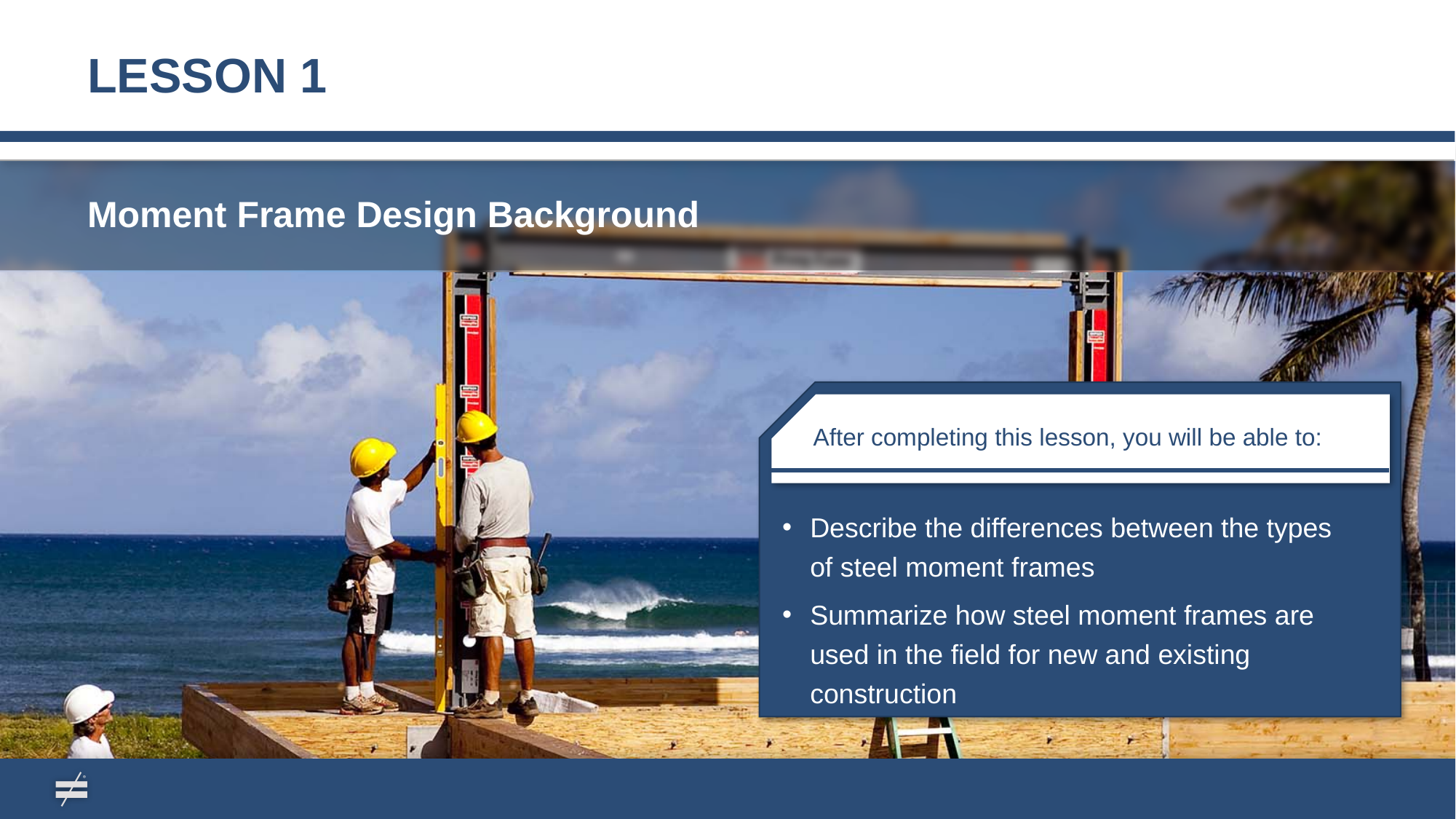

# LESSON 1
Moment Frame Design Background

After completing this lesson, you will be able to:
Describe the differences between the types of steel moment frames
Summarize how steel moment frames are used in the field for new and existing construction